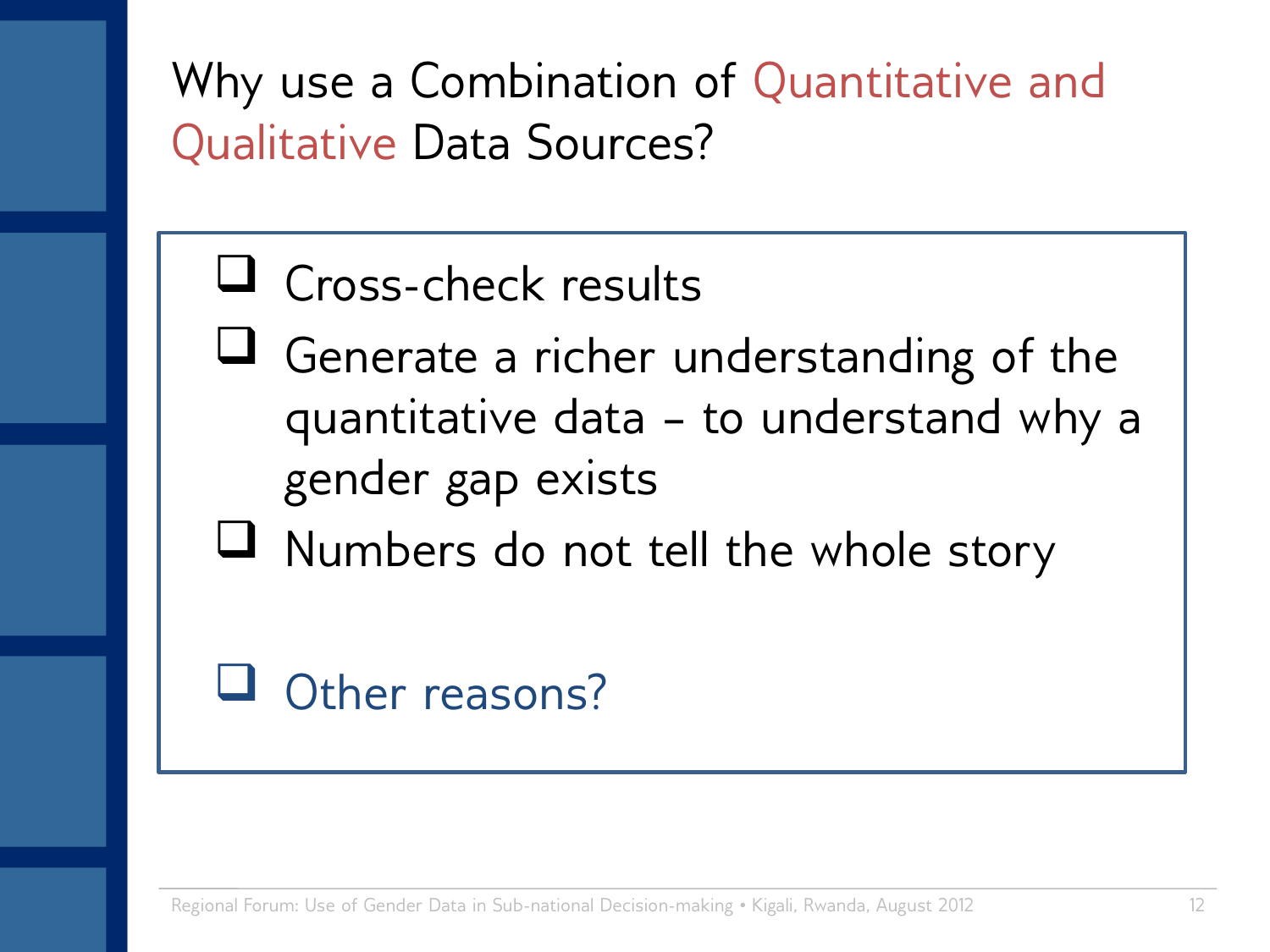

# Why use a Combination of Quantitative and Qualitative Data Sources?

Cross-check results
Generate a richer understanding of the quantitative data – to understand why a gender gap exists
Numbers do not tell the whole story

Other reasons?